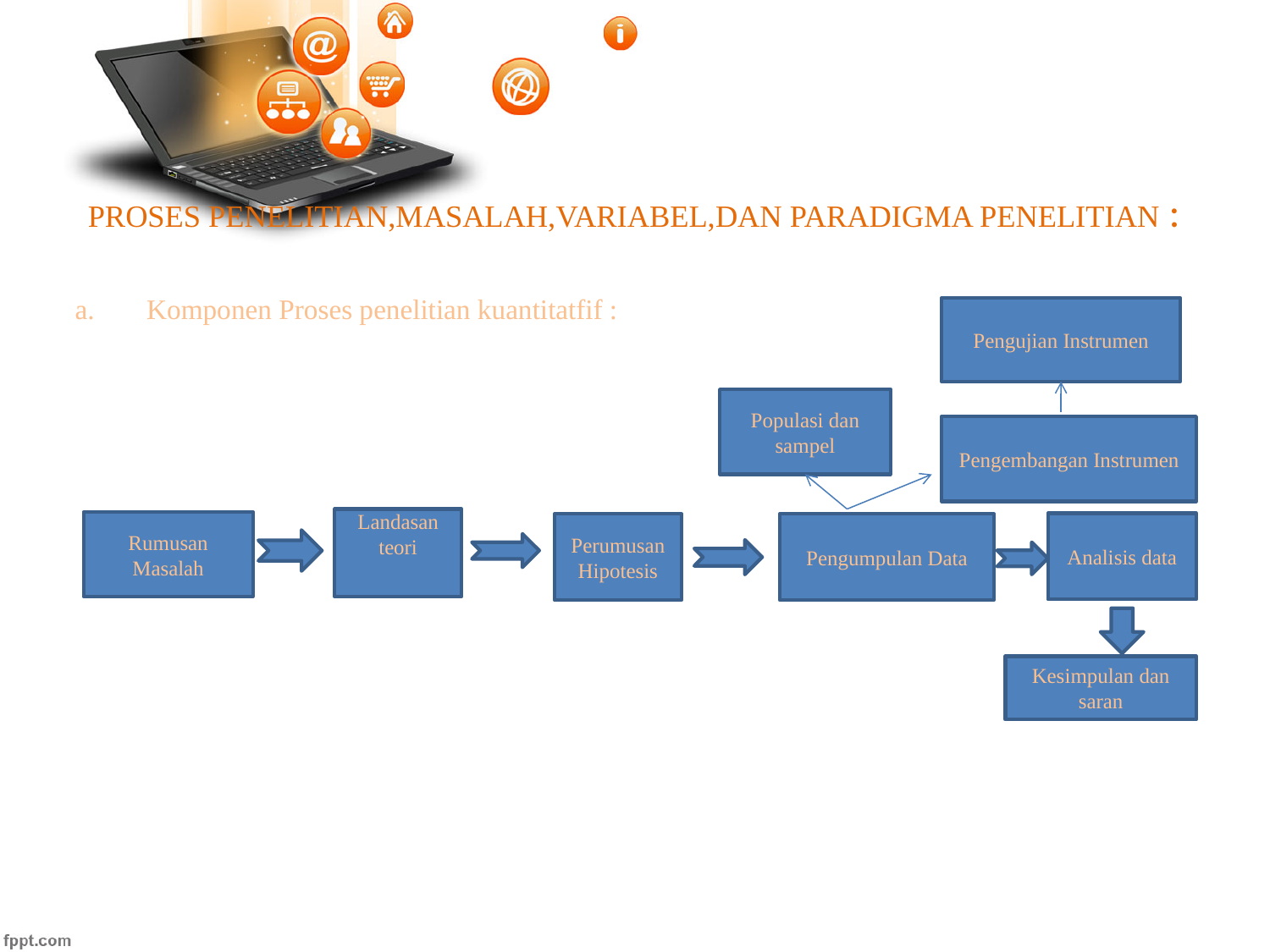

# PROSES PENELITIAN,MASALAH,VARIABEL,DAN PARADIGMA PENELITIAN :
Komponen Proses penelitian kuantitatfif :

Pengujian Instrumen
Populasi dan sampel
Pengembangan Instrumen
Landasan teori
Rumusan Masalah
Analisis data
Perumusan Hipotesis
Pengumpulan Data

Kesimpulan dan saran